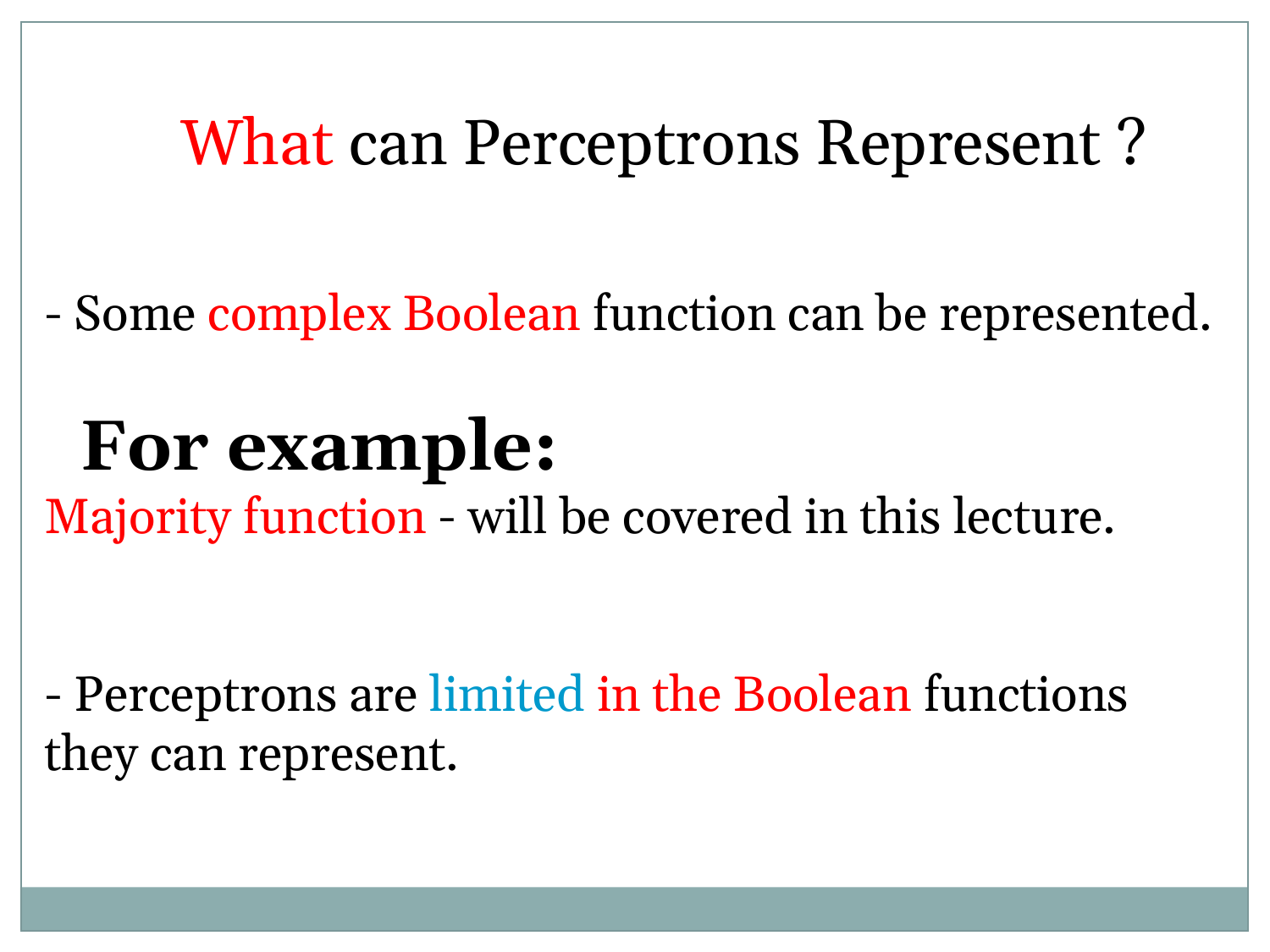

What can Perceptrons Represent ?
- Some complex Boolean function can be represented.

  For example:
Majority function - will be covered in this lecture.

- Perceptrons are limited in the Boolean functions they can represent.